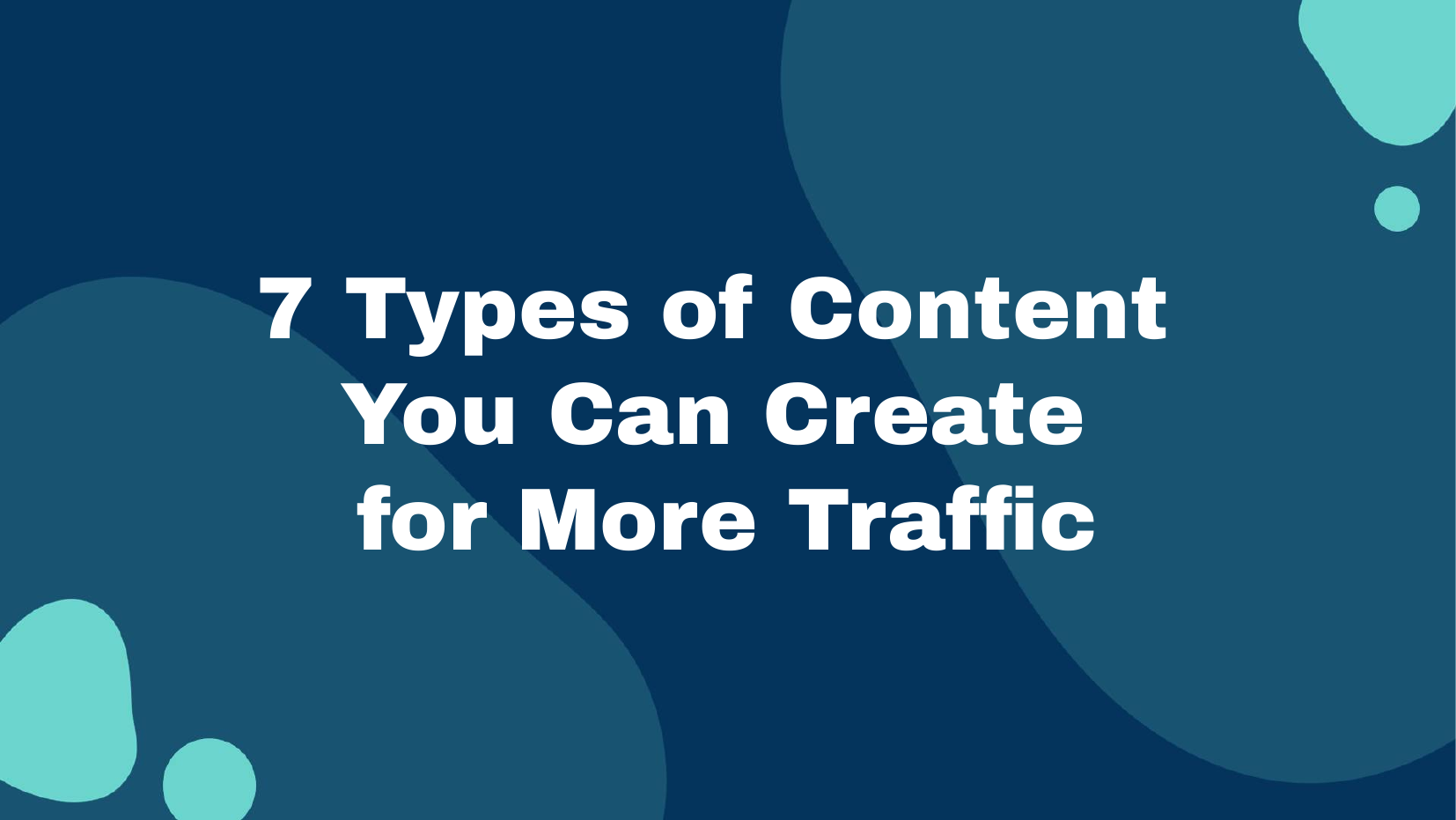

7 Types of Content
You Can Create
for More Traffic